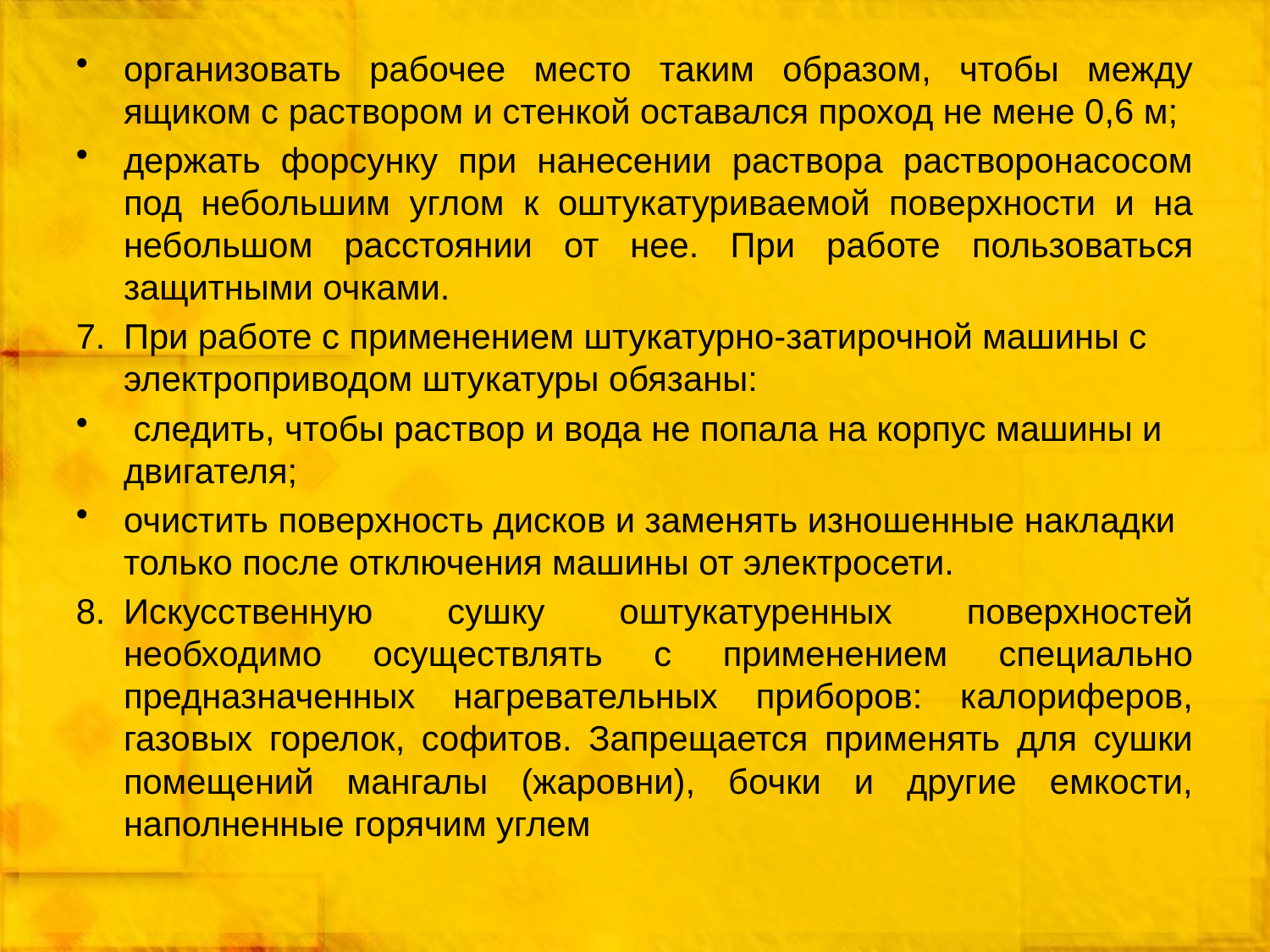

организовать рабочее место таким образом, чтобы между ящиком с раствором и стенкой оставался проход не мене 0,6 м;
держать форсунку при нанесении раствора растворонасосом под небольшим углом к оштукатуриваемой поверхности и на небольшом расстоянии от нее. При работе пользоваться защитными очками.
При работе с применением штукатурно-затирочной машины с электроприводом штукатуры обязаны:
 следить, чтобы раствор и вода не попала на корпус машины и двигателя;
очистить поверхность дисков и заменять изношенные накладки только после отключения машины от электросети.
Искусственную сушку оштукатуренных поверхностей необходимо осуществлять с применением специально предназначенных нагревательных приборов: калориферов, газовых горелок, софитов. Запрещается применять для сушки помещений мангалы (жаровни), бочки и другие емкости, наполненные горячим углем